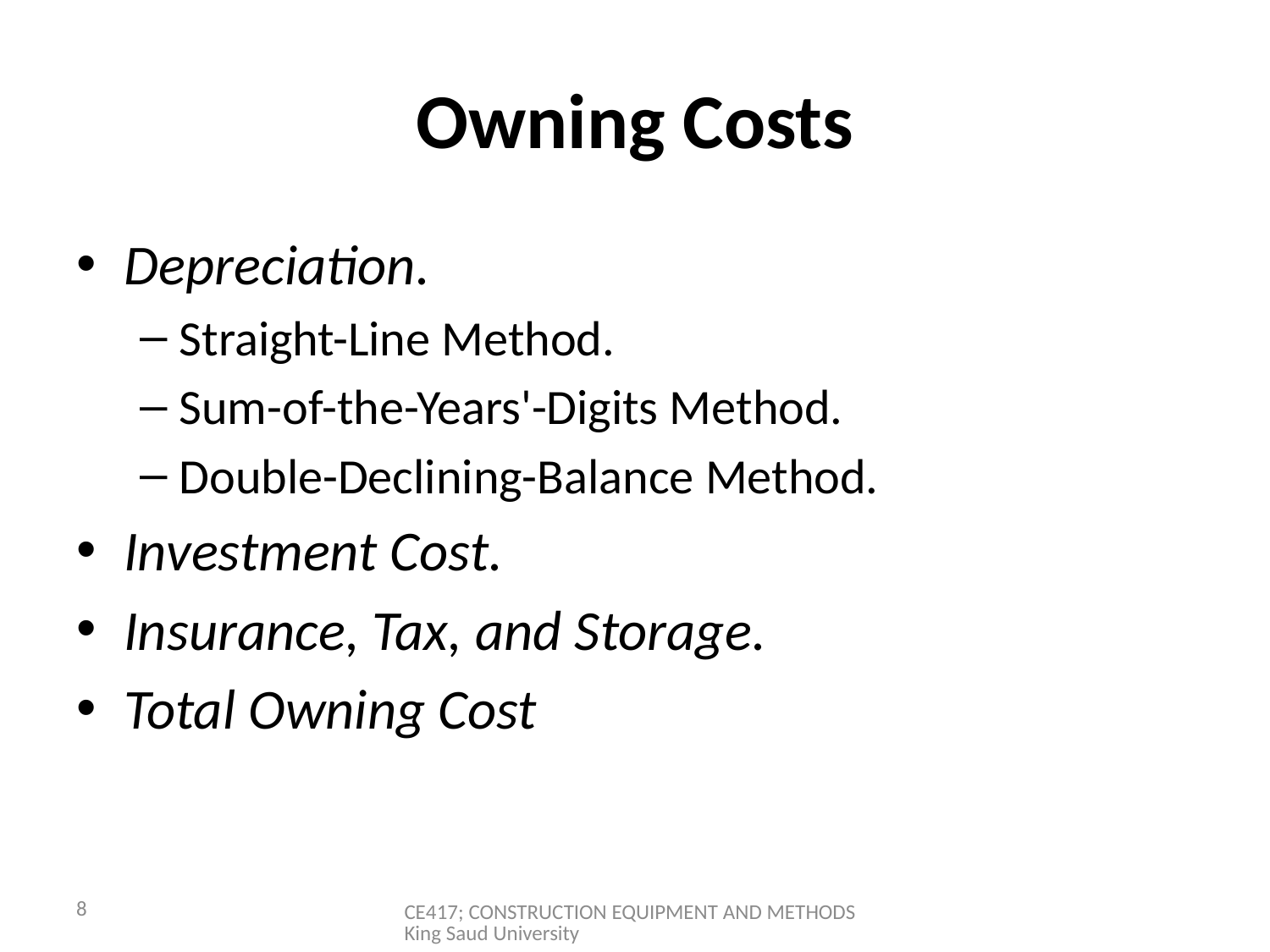

# Owning Costs
Depreciation.
Straight-Line Method.
Sum-of-the-Years'-Digits Method.
Double-Declining-Balance Method.
Investment Cost.
Insurance, Tax, and Storage.
Total Owning Cost
8
CE417; CONSTRUCTION EQUIPMENT AND METHODS King Saud University